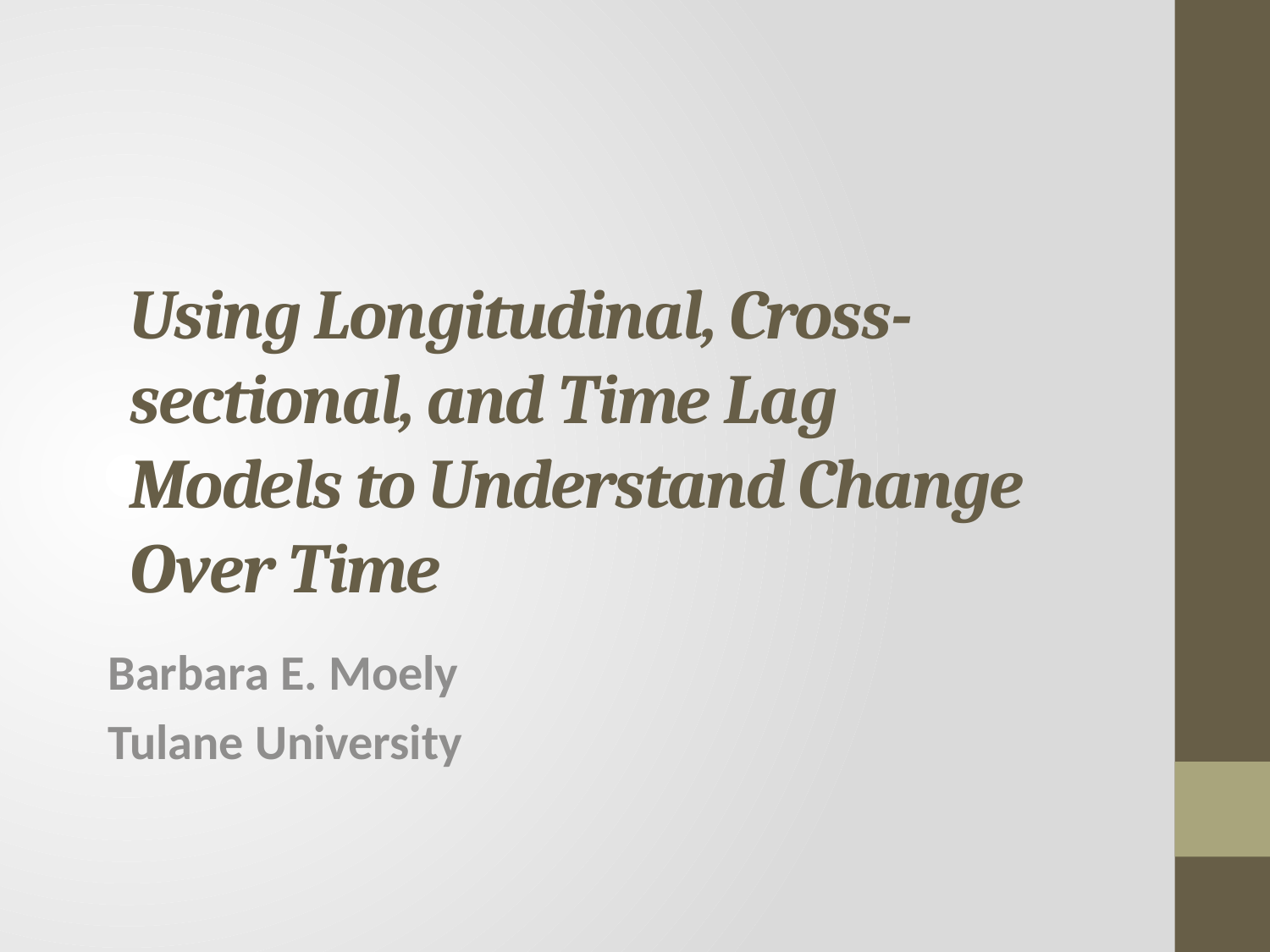

# Using Longitudinal, Cross-sectional, and Time Lag Models to Understand Change Over Time
Barbara E. Moely
Tulane University